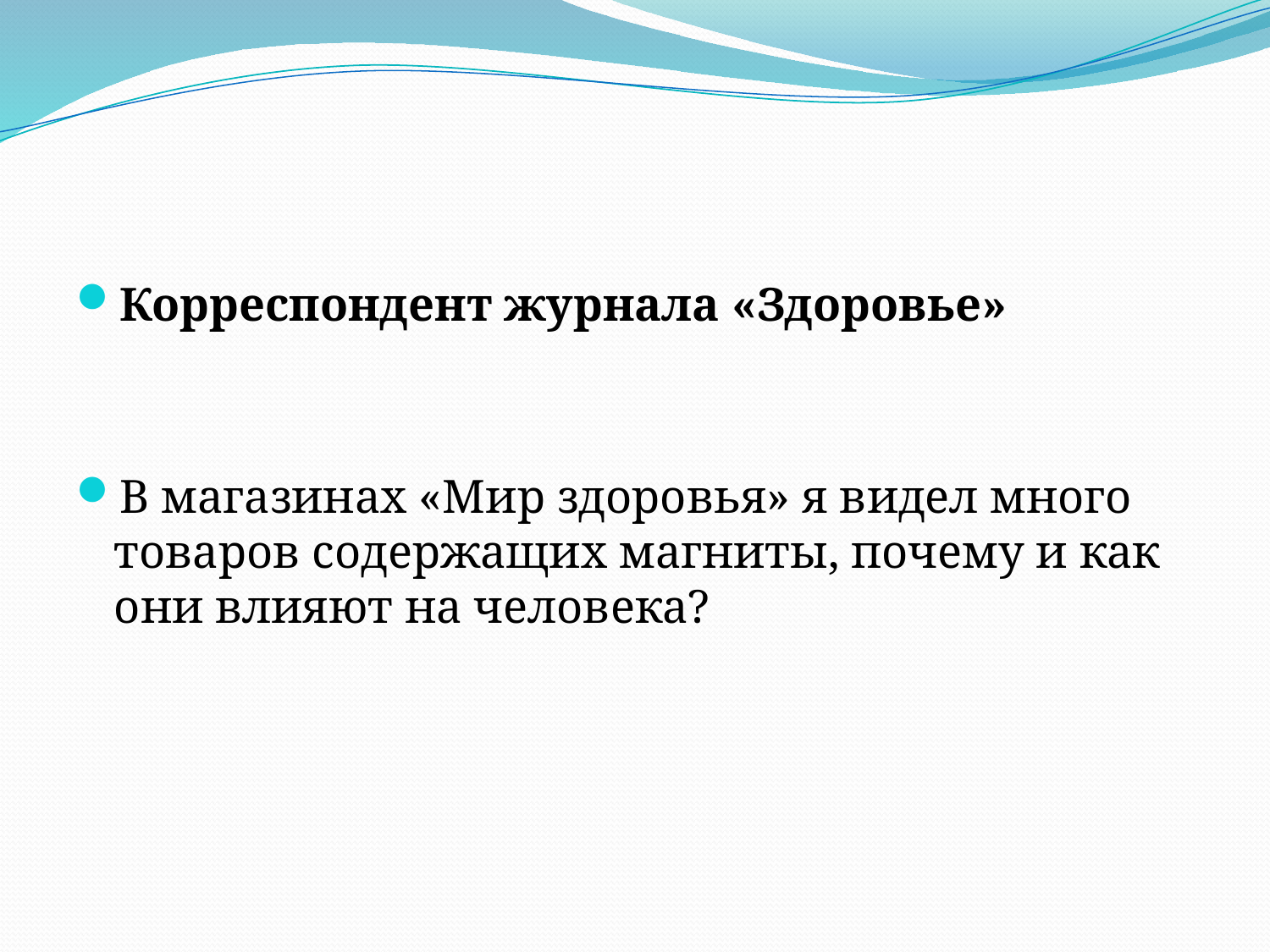

#
Корреспондент журнала «Здоровье»

В магазинах «Мир здоровья» я видел много товаров содержащих магниты, почему и как они влияют на человека?